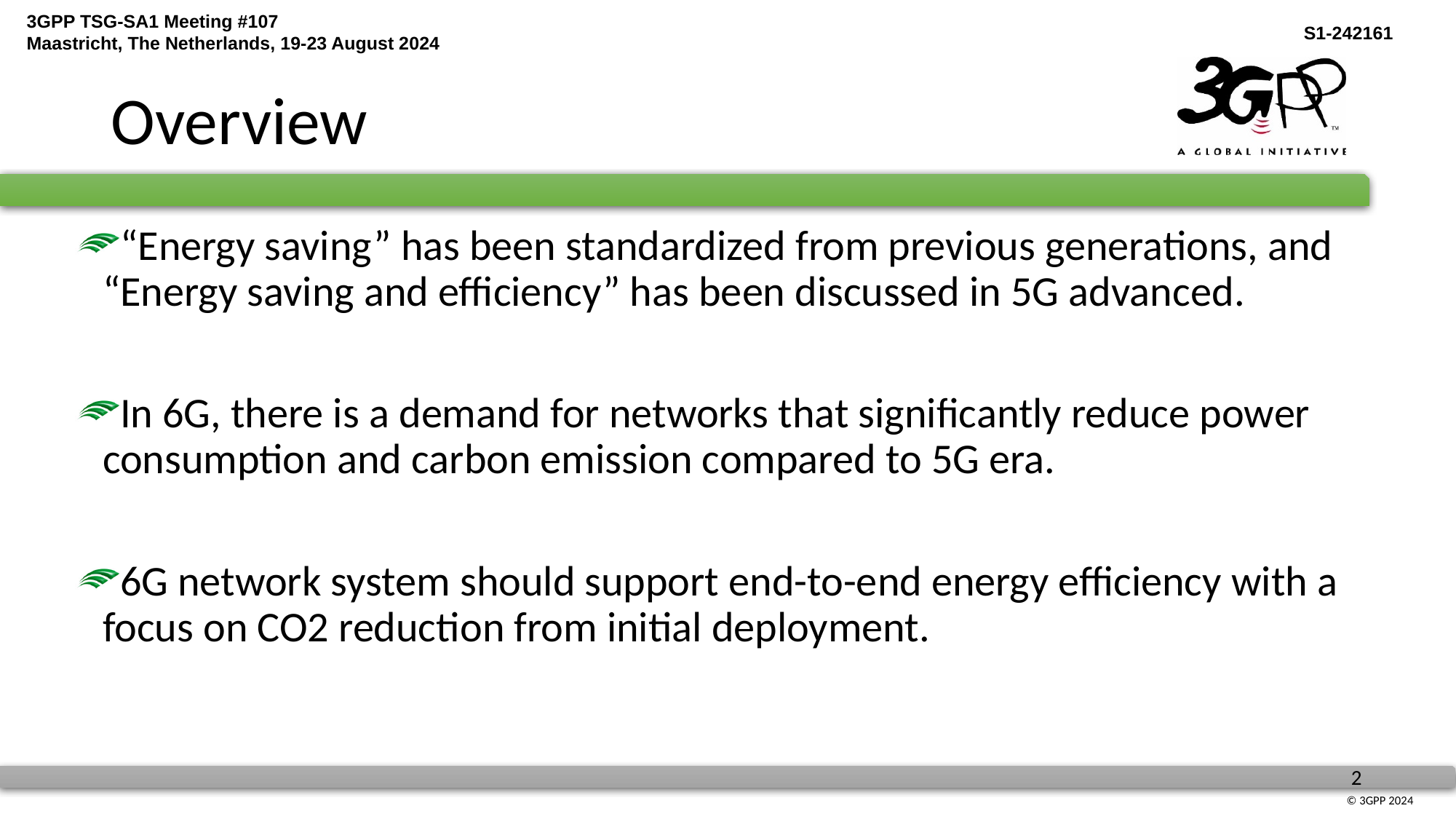

# Overview
“Energy saving” has been standardized from previous generations, and
“Energy saving and efficiency” has been discussed in 5G advanced.

In 6G, there is a demand for networks that significantly reduce power consumption and carbon emission compared to 5G era.

6G network system should support end-to-end energy efficiency with a focus on CO2 reduction from initial deployment.